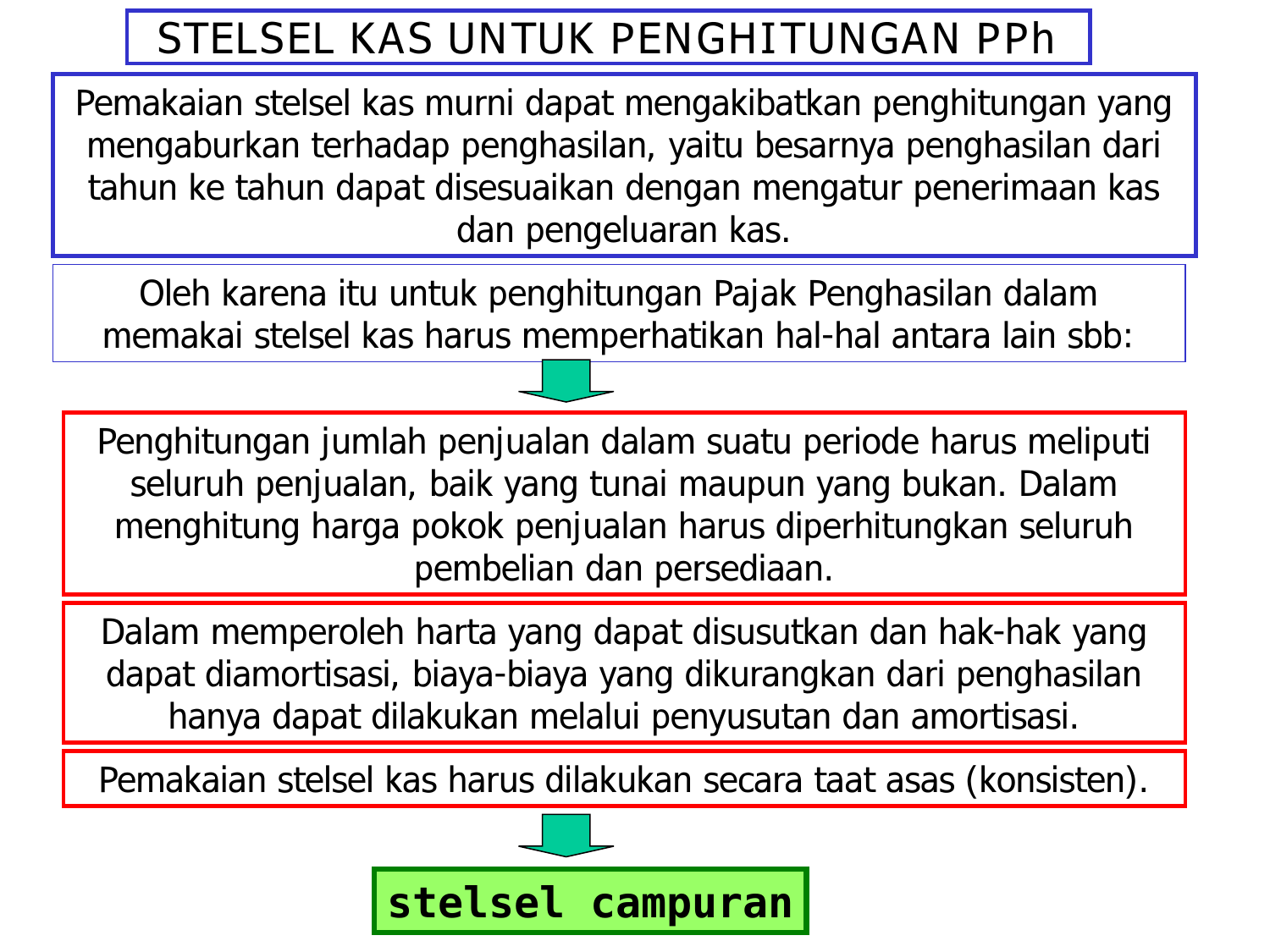

# STELSEL KAS UNTUK PENGHITUNGAN PPh
Pemakaian stelsel kas murni dapat mengakibatkan penghitungan yang mengaburkan terhadap penghasilan, yaitu besarnya penghasilan dari tahun ke tahun dapat disesuaikan dengan mengatur penerimaan kas dan pengeluaran kas.
Oleh karena itu untuk penghitungan Pajak Penghasilan dalam memakai stelsel kas harus memperhatikan hal-hal antara lain sbb:

Penghitungan jumlah penjualan dalam suatu periode harus meliputi seluruh penjualan, baik yang tunai maupun yang bukan. Dalam menghitung harga pokok penjualan harus diperhitungkan seluruh pembelian dan persediaan.
Dalam memperoleh harta yang dapat disusutkan dan hak-hak yang dapat diamortisasi, biaya-biaya yang dikurangkan dari penghasilan hanya dapat dilakukan melalui penyusutan dan amortisasi.
Pemakaian stelsel kas harus dilakukan secara taat asas (konsisten).

stelsel campuran